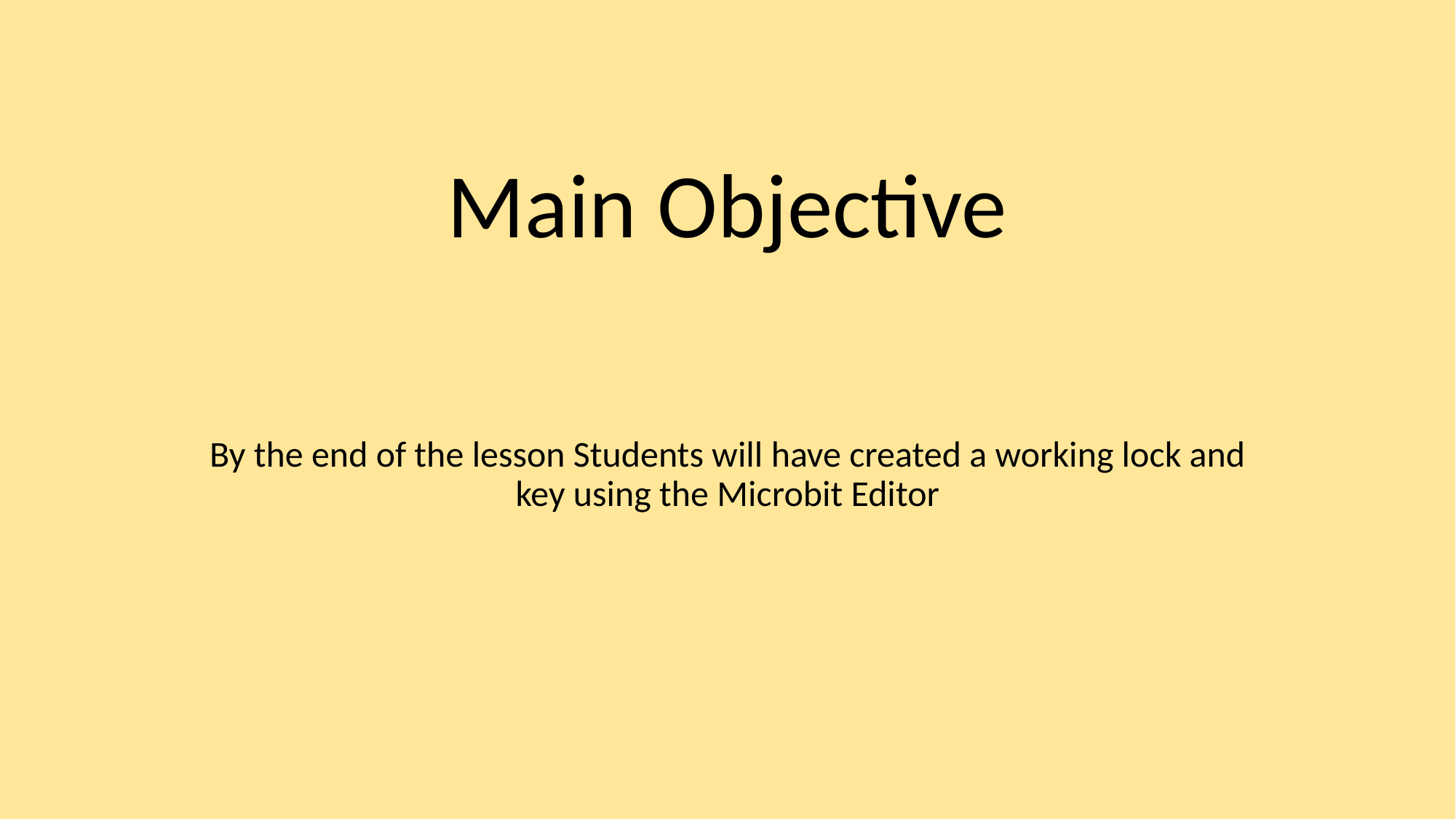

# Main Objective
By the end of the lesson Students will have created a working lock and key using the Microbit Editor